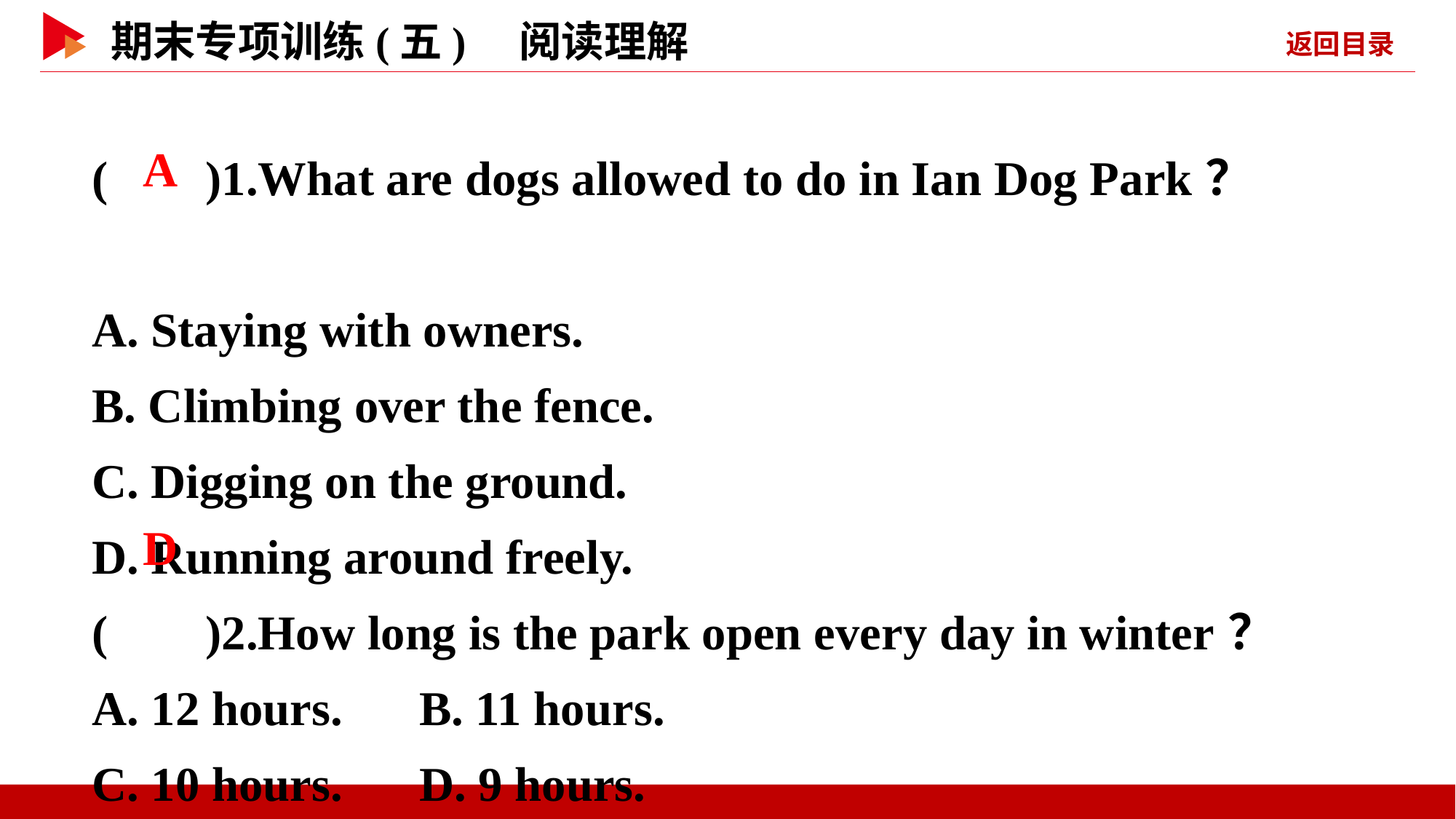

(        )1.What are dogs allowed to do in Ian Dog Park？
A. Staying with owners.
B. Climbing over the fence.
C. Digging on the ground.
D. Running around freely.
(        )2.How long is the park open every day in winter？
A. 12 hours.	B. 11 hours.
C. 10 hours.	D. 9 hours.
   A
   D